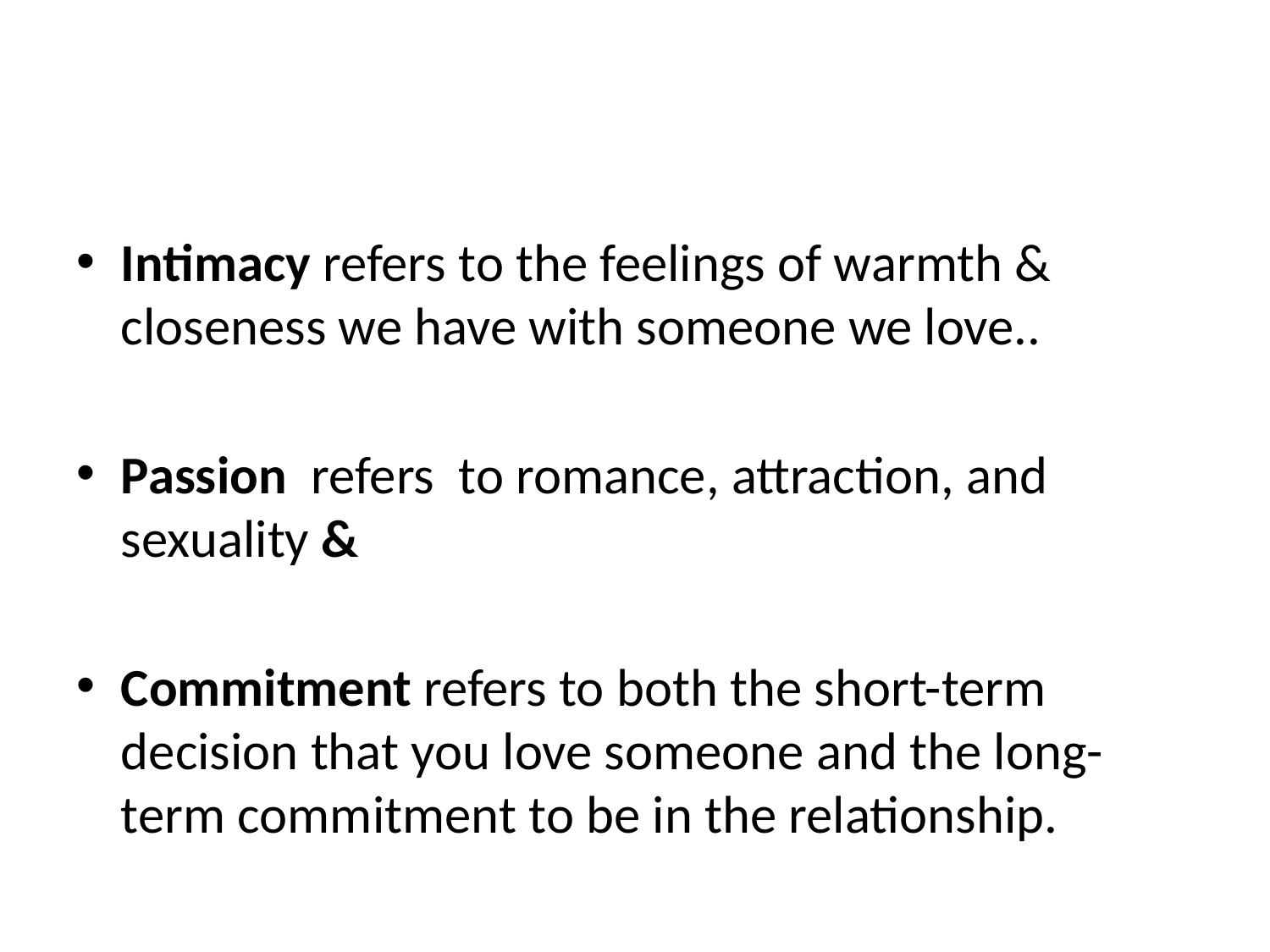

#
Intimacy refers to the feelings of warmth & closeness we have with someone we love..

Passion  refers  to romance, attraction, and sexuality &

Commitment refers to both the short-term decision that you love someone and the long-term commitment to be in the relationship.